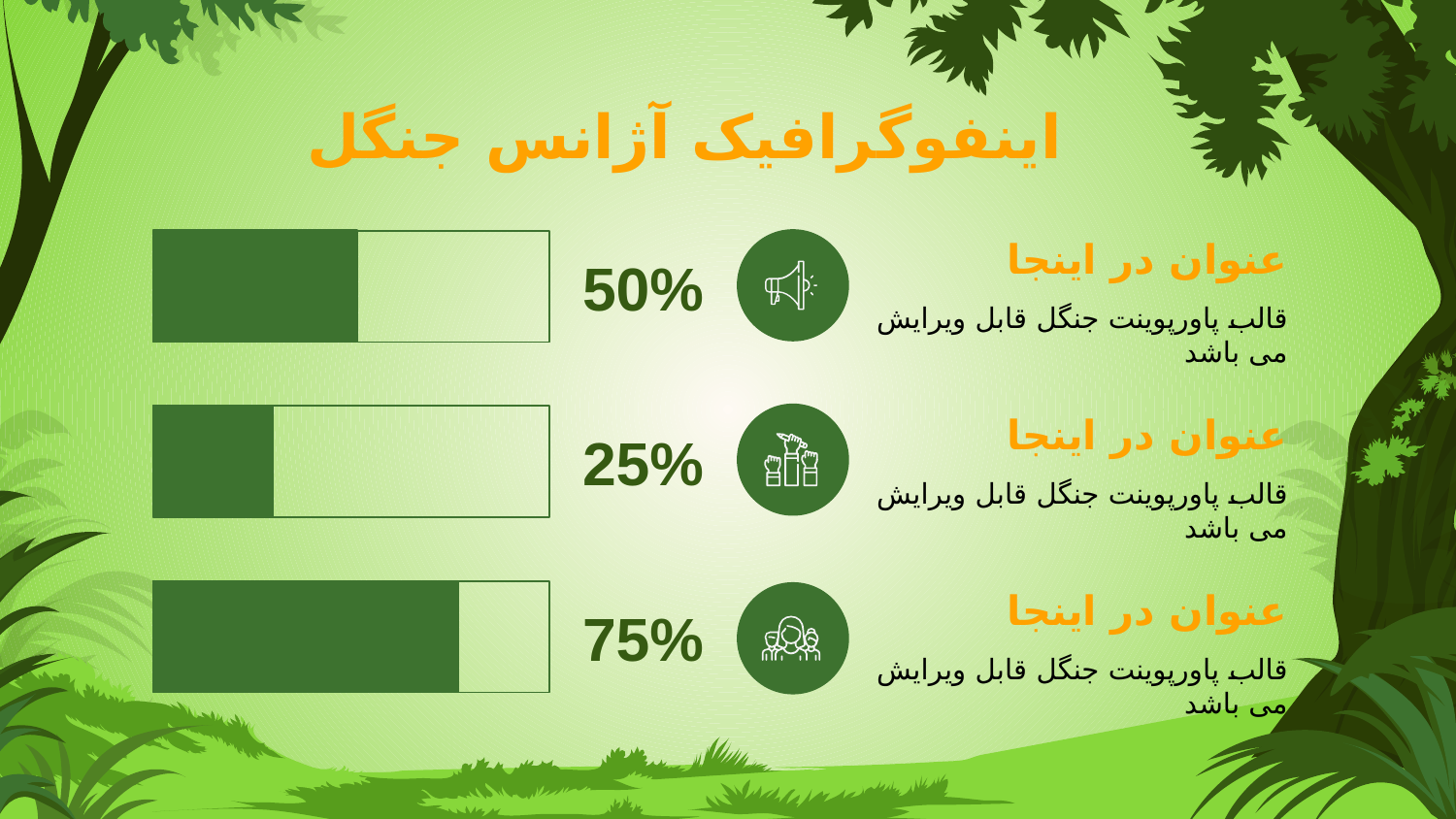

# اینفوگرافیک آژانس جنگل

عنوان در اینجا
50%
قالب پاورپوینت جنگل قابل ویرایش می باشد

عنوان در اینجا
25%
قالب پاورپوینت جنگل قابل ویرایش می باشد

عنوان در اینجا
75%
قالب پاورپوینت جنگل قابل ویرایش می باشد